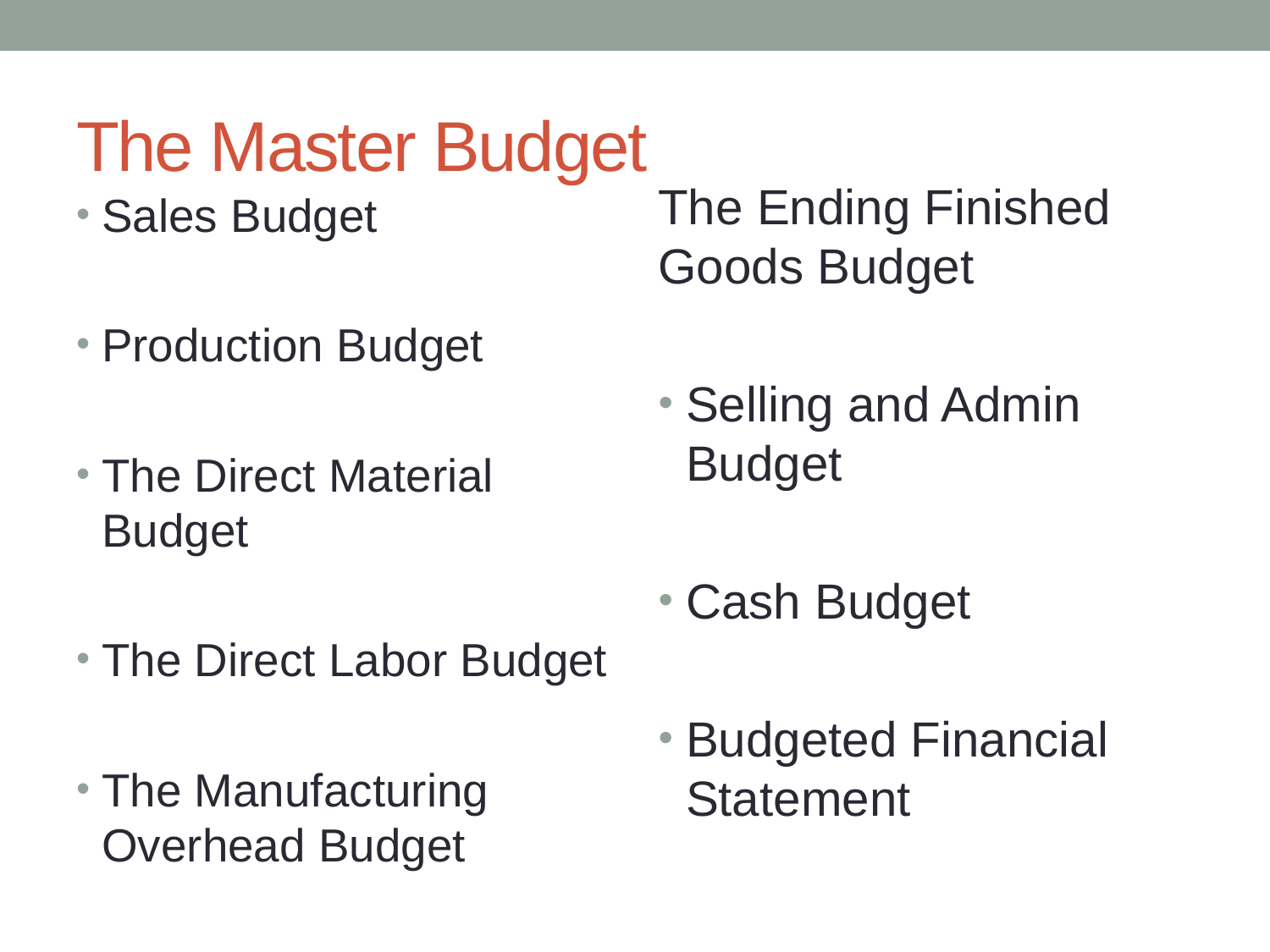

# The Master Budget
The Ending Finished Goods Budget

Selling and Admin Budget

Cash Budget

Budgeted Financial Statement
Sales Budget

Production Budget

The Direct Material Budget

The Direct Labor Budget

The Manufacturing Overhead Budget